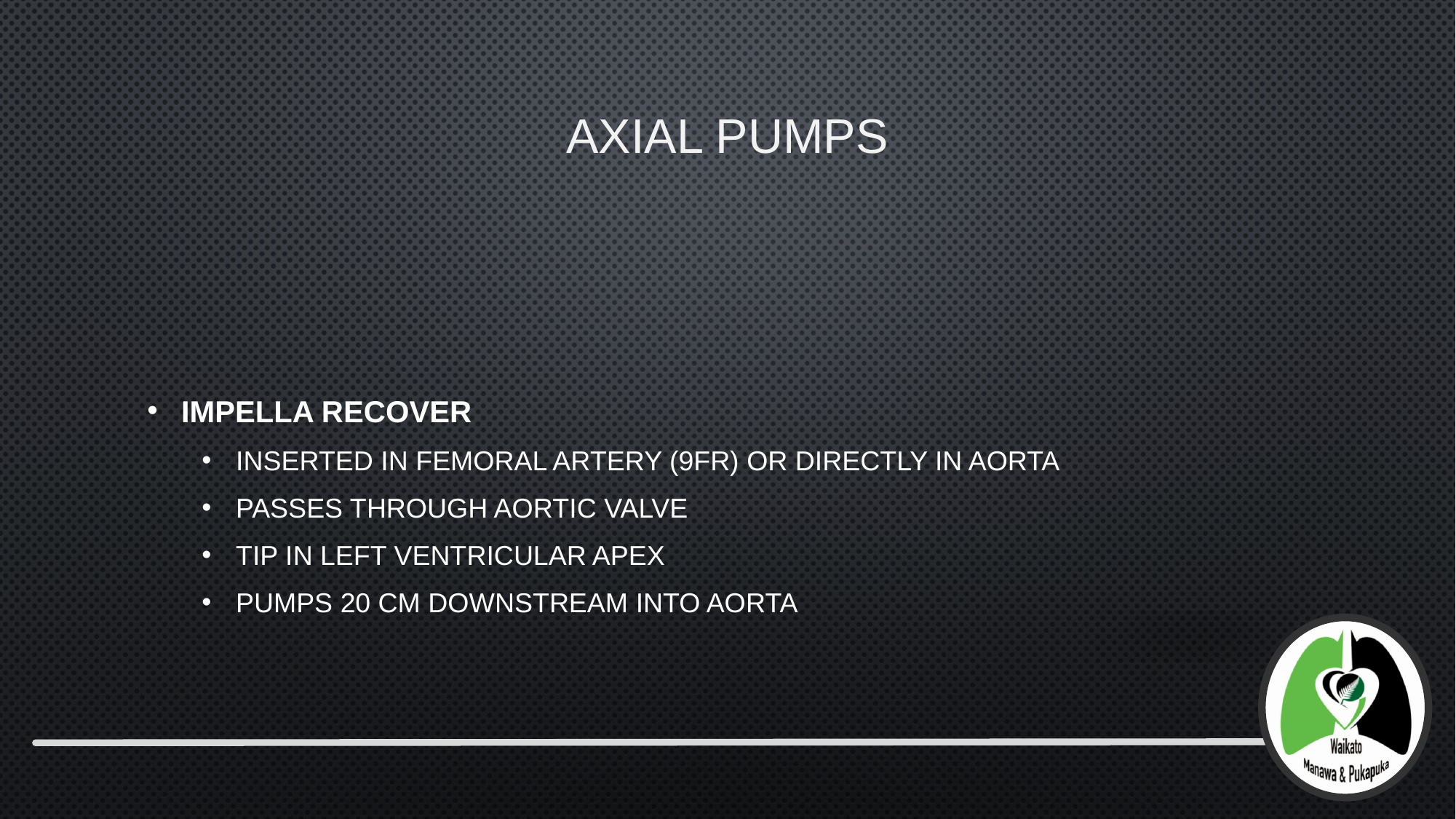

# Axial Pumps
Impella Recover
Inserted in femoral artery (9Fr) or directly in aorta
Passes through aortic valve
Tip in left ventricular apex
Pumps 20 cm downstream into aorta